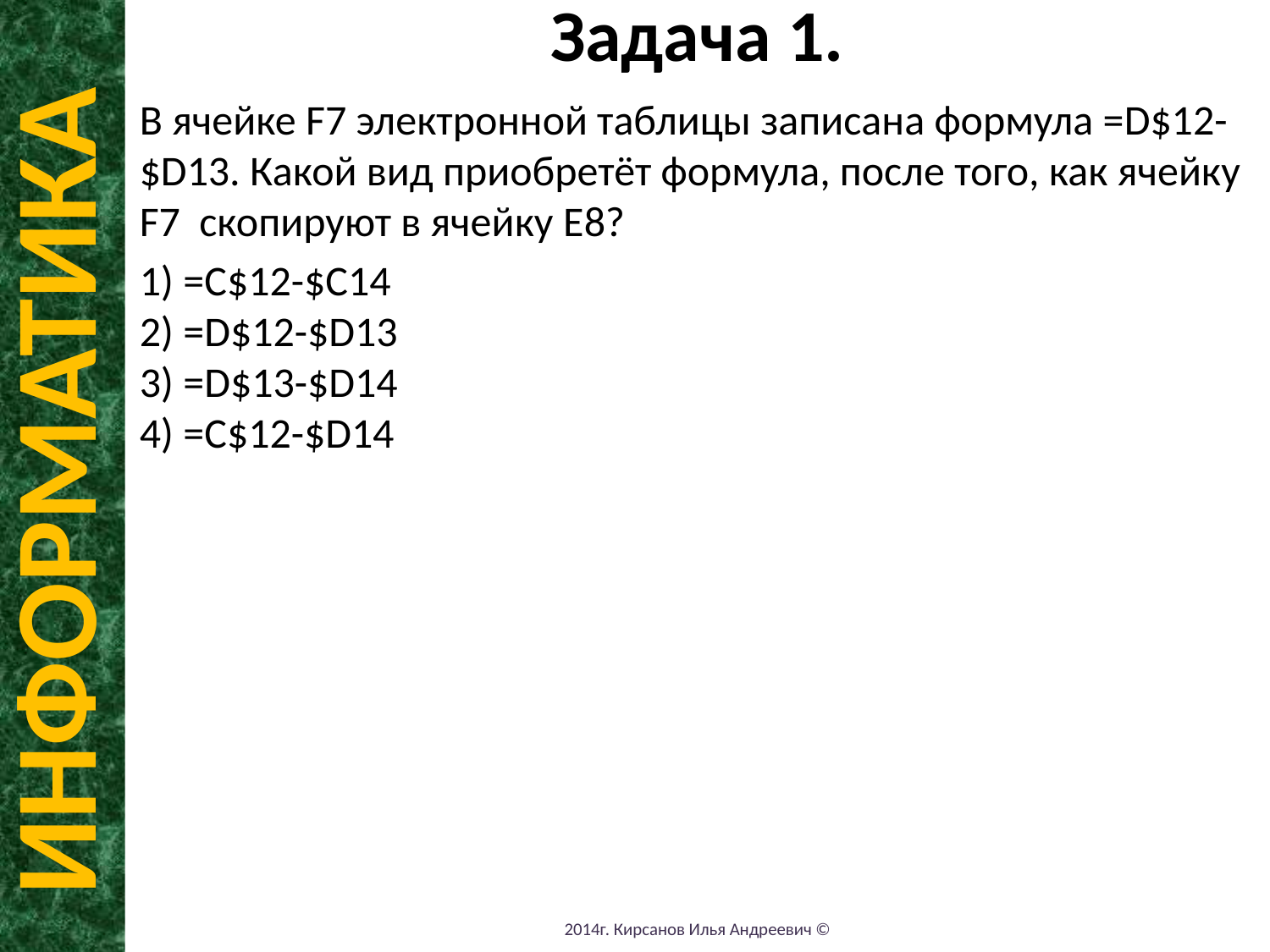

Задача 1.

В ячейке F7 электронной таблицы записана формула =D$12-$D13. Какой вид приобретёт формула, после того, как ячейку F7  скопируют в ячейку E8?
1) =C$12-$C14
2) =D$12-$D13
3) =D$13-$D14
4) =C$12-$D14

ИНФОРМАТИКА
2014г. Кирсанов Илья Андреевич ©